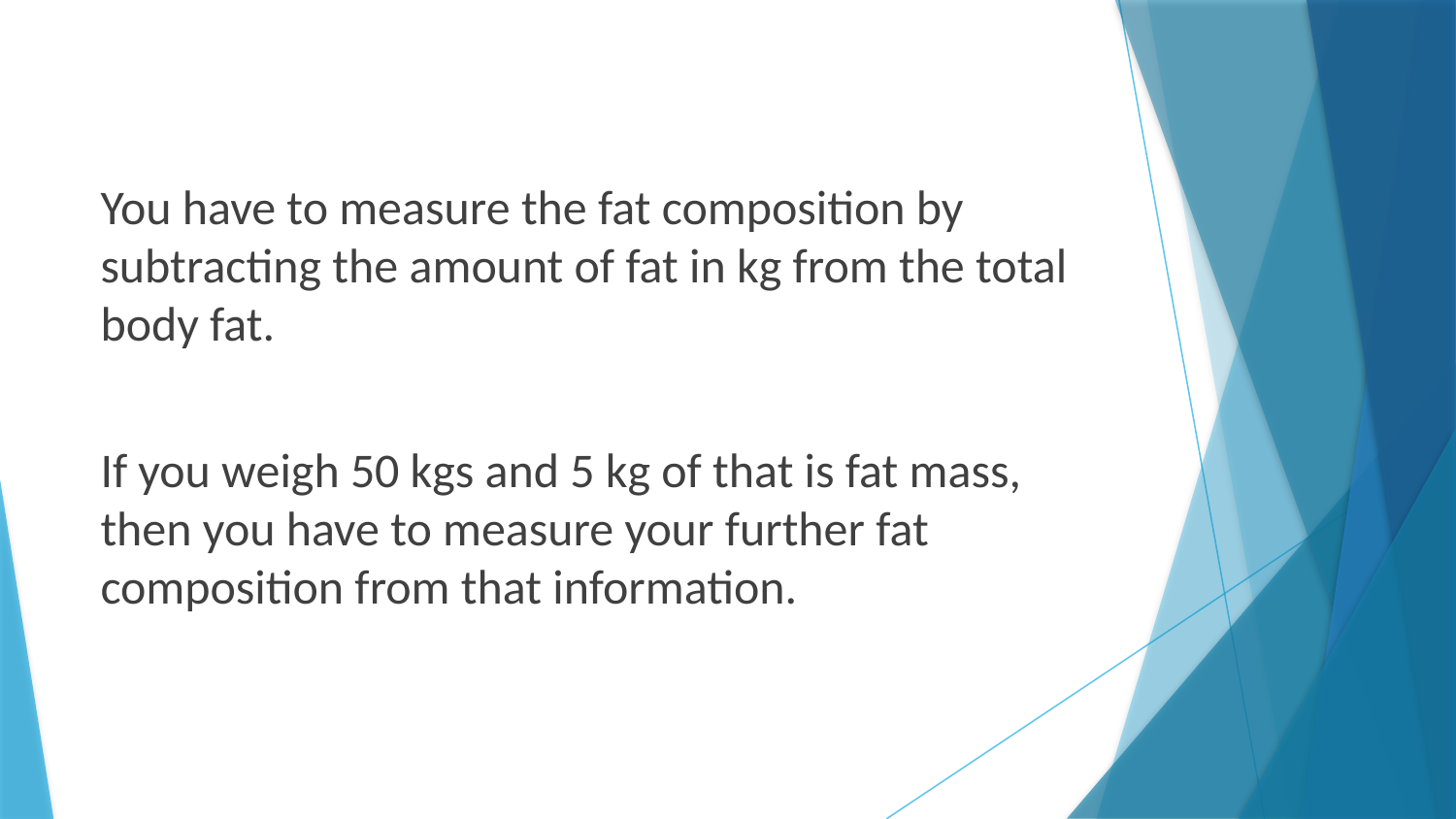

You have to measure the fat composition by subtracting the amount of fat in kg from the total body fat.

If you weigh 50 kgs and 5 kg of that is fat mass, then you have to measure your further fat composition from that information.